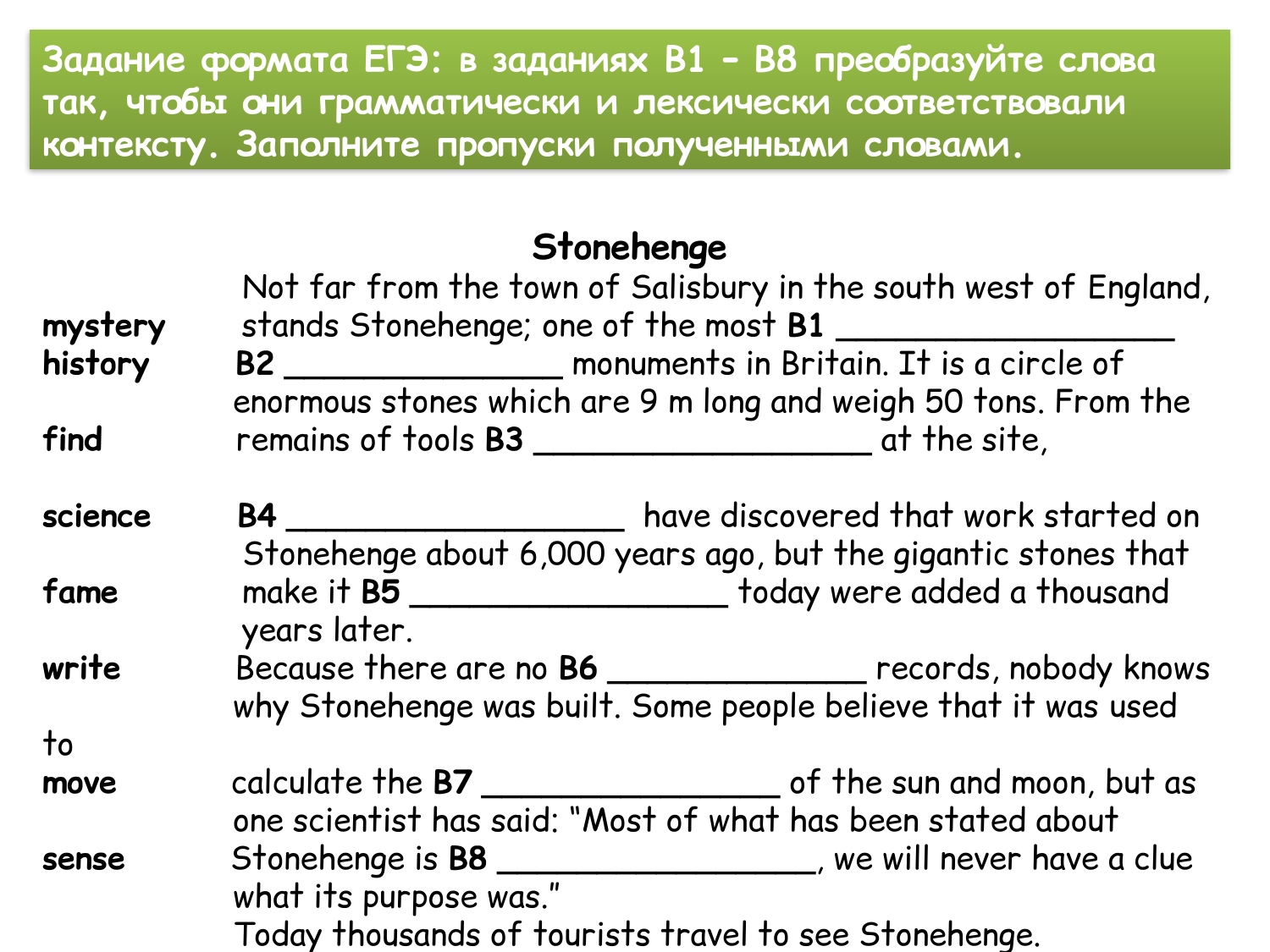

Задание формата ЕГЭ: в заданиях В1 – В8 преобразуйте слова так, чтобы они грамматически и лексически соответствовали контексту. Заполните пропуски полученными словами.
Stonehenge
                     Not far from the town of Salisbury in the south west of England,
mystery        stands Stonehenge; one of the most B1 _________________
history         B2 ______________ monuments in Britain. It is a circle of
                    enormous stones which are 9 m long and weigh 50 tons. From the
find              remains of tools B3 _________________ at the site,
science         B4 _________________  have discovered that work started on
                     Stonehenge about 6,000 years ago, but the gigantic stones that
fame             make it B5 ________________ today were added a thousand
                     years later.
write            Because there are no B6 _____________ records, nobody knows
                    why Stonehenge was built. Some people believe that it was used to
move            calculate the B7 _______________ of the sun and moon, but as
                    one scientist has said: “Most of what has been stated about
sense           Stonehenge is B8 ________________, we will never have a clue
                    what its purpose was.”
                    Today thousands of tourists travel to see Stonehenge.